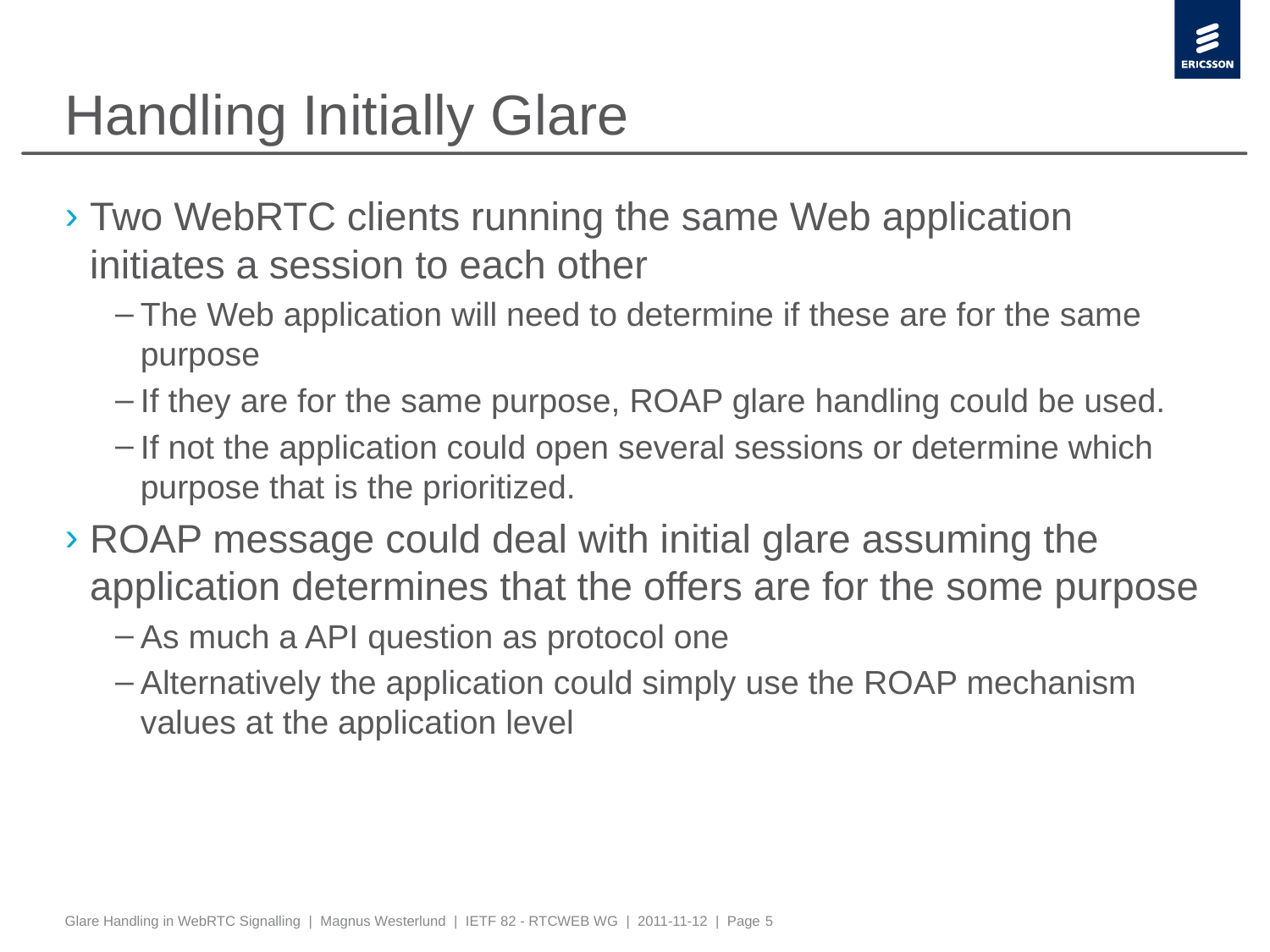

# Handling Initially Glare
Two WebRTC clients running the same Web application initiates a session to each other
The Web application will need to determine if these are for the same purpose
If they are for the same purpose, ROAP glare handling could be used.
If not the application could open several sessions or determine which purpose that is the prioritized.
ROAP message could deal with initial glare assuming the application determines that the offers are for the some purpose
As much a API question as protocol one
Alternatively the application could simply use the ROAP mechanism values at the application level